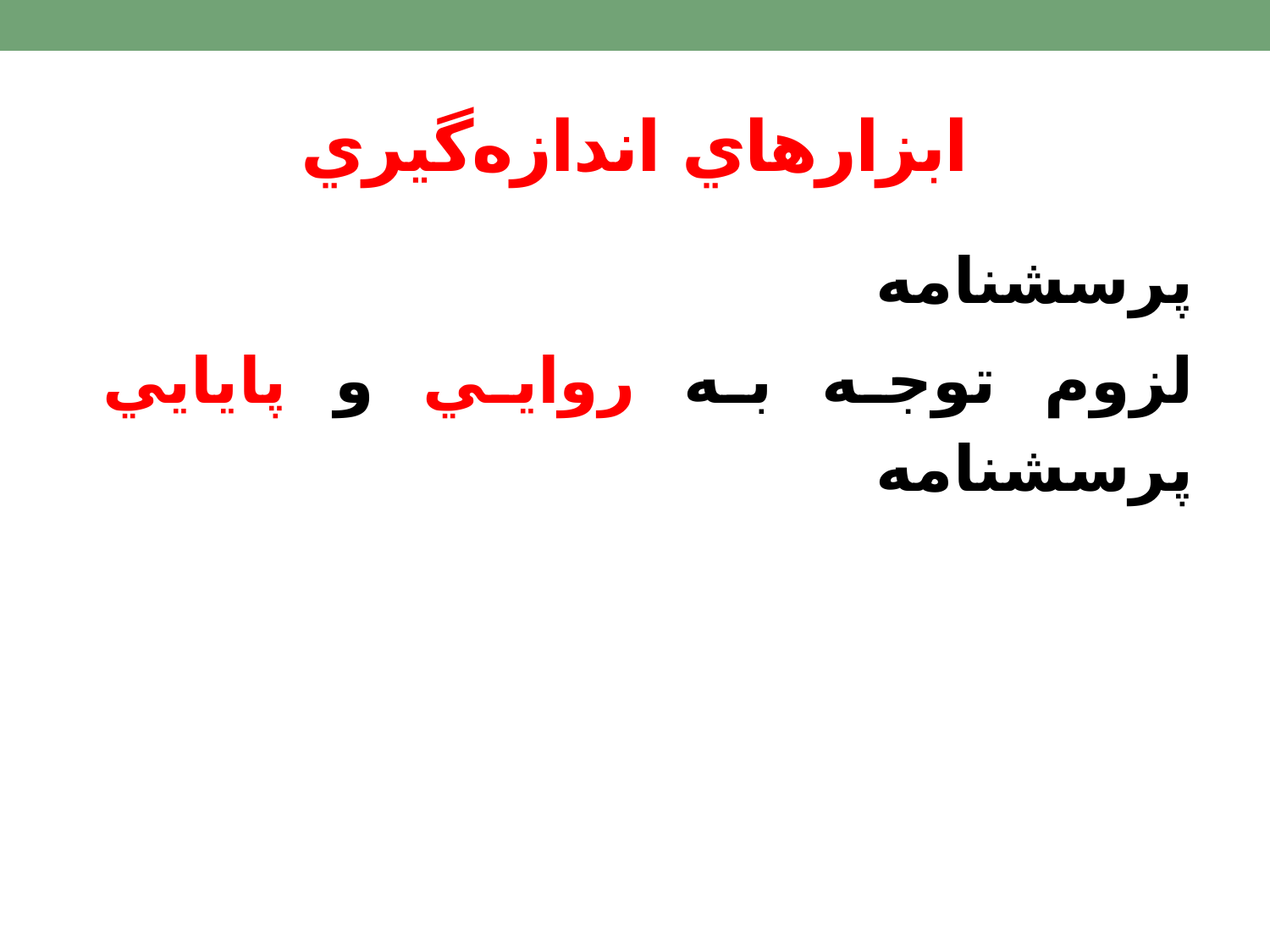

# ابزارهاي اندازه‌گيري
پرسشنامه
لزوم توجه به روايي و پايايي پرسشنامه